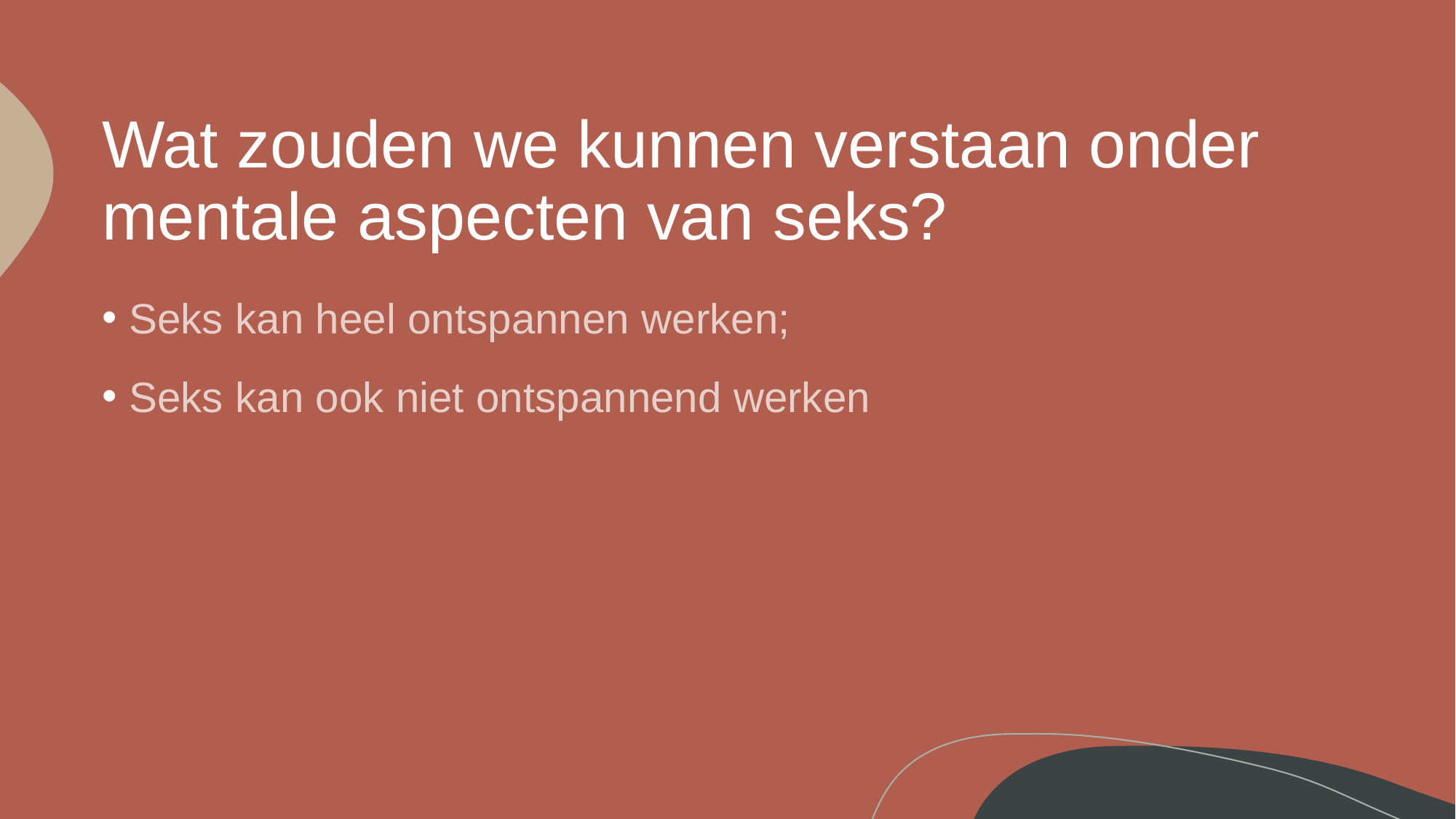

# Wat zouden we kunnen verstaan onder mentale aspecten van seks?
Seks kan heel ontspannen werken;
Seks kan ook niet ontspannend werken